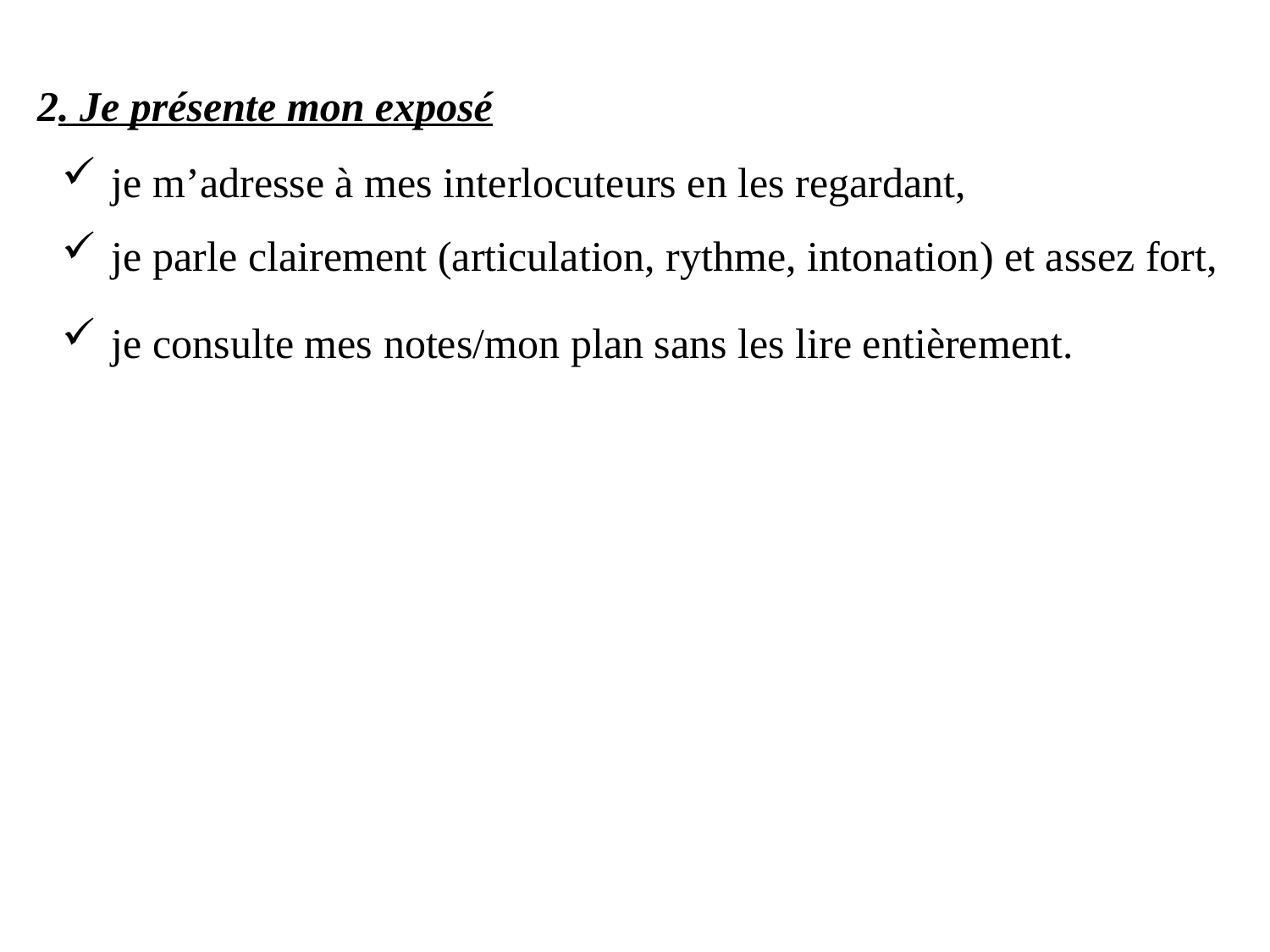

2. Je présente mon exposé
je m’adresse à mes interlocuteurs en les regardant,
je parle clairement (articulation, rythme, intonation) et assez fort,
je consulte mes notes/mon plan sans les lire entièrement.